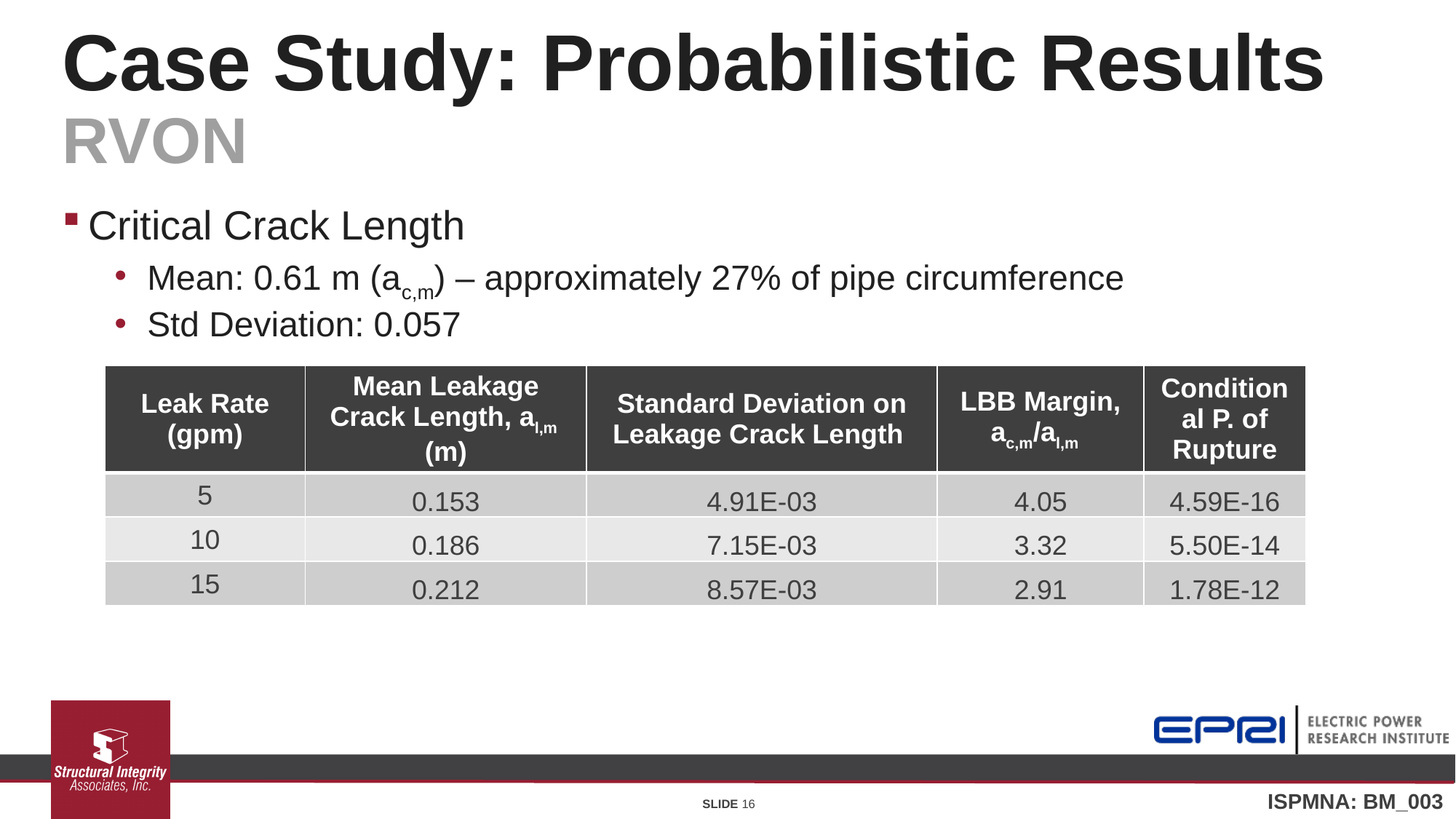

# Case Study: Probabilistic Results RVON
Critical Crack Length
Mean: 0.61 m (ac,m) – approximately 27% of pipe circumference
Std Deviation: 0.057

| Leak Rate (gpm) | Mean Leakage Crack Length, al,m (m) | Standard Deviation on Leakage Crack Length | LBB Margin, ac,m/al,m | Conditional P. of Rupture |
| --- | --- | --- | --- | --- |
| 5 | 0.153 | 4.91E-03 | 4.05 | 4.59E-16 |
| 10 | 0.186 | 7.15E-03 | 3.32 | 5.50E-14 |
| 15 | 0.212 | 8.57E-03 | 2.91 | 1.78E-12 |
SLIDE 16